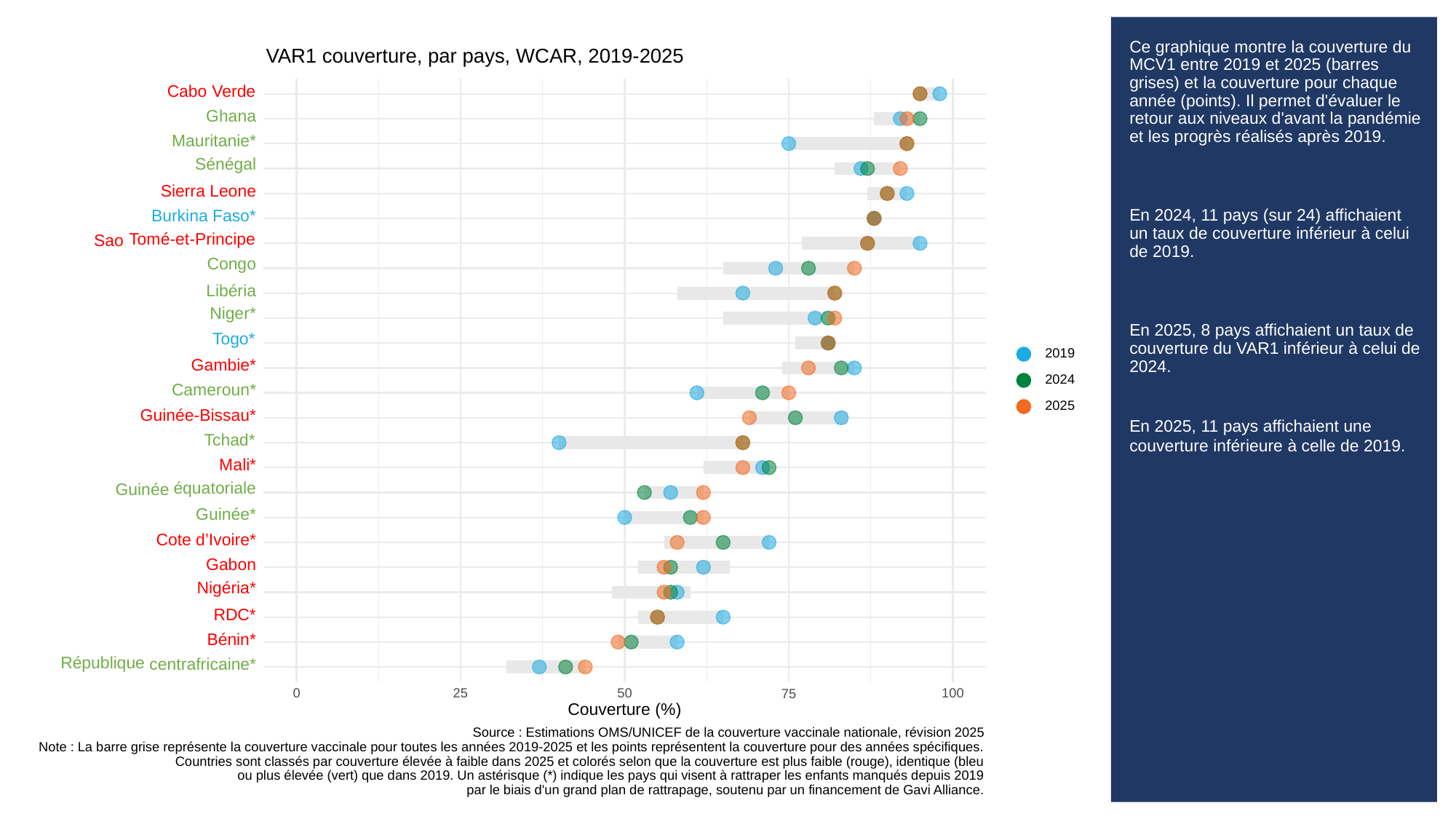

# Ce graphique montre la couverture du MCV1 entre 2019 et 2025 (barres grises) et la couverture pour chaque année (points). Il permet d'évaluer le retour aux niveaux d'avant la pandémie et les progrès réalisés après 2019.

En 2024, 11 pays (sur 24) affichaient un taux de couverture inférieur à celui de 2019.

En 2025, 8 pays affichaient un taux de couverture du VAR1 inférieur à celui de 2024.

En 2025, 11 pays affichaient une couverture inférieure à celle de 2019.

VAR1 couverture, par pays, WCAR, 2019-2025

Cabo
Verde

Ghana

Mauritanie*

Sénégal

Sierra
Leone

Faso*
Burkina

Tomé-et-Principe
Sao

Congo

Libéria

Niger*

Togo*

2019
Gambie*

2024
Cameroun*

2025
Guinée-Bissau*

Tchad*

Mali*

équatoriale
Guinée

Guinée*

Cote
d’Ivoire*

Gabon

Nigéria*

RDC*

Bénin*

République
centrafricaine*

0
25
50
100
75
Couverture (%)
Source : Estimations OMS/UNICEF de la couverture vaccinale nationale, révision 2025
Note : La barre grise représente la couverture vaccinale pour toutes les années 2019-2025 et les points représentent la couverture pour des années spécifiques.
Countries sont classés par couverture élevée à faible dans 2025 et colorés selon que la couverture est plus faible (rouge), identique (bleu
 ou plus élevée (vert) que dans 2019. Un astérisque (*) indique les pays qui visent à rattraper les enfants manqués depuis 2019
par le biais d'un grand plan de rattrapage, soutenu par un financement de Gavi Alliance.